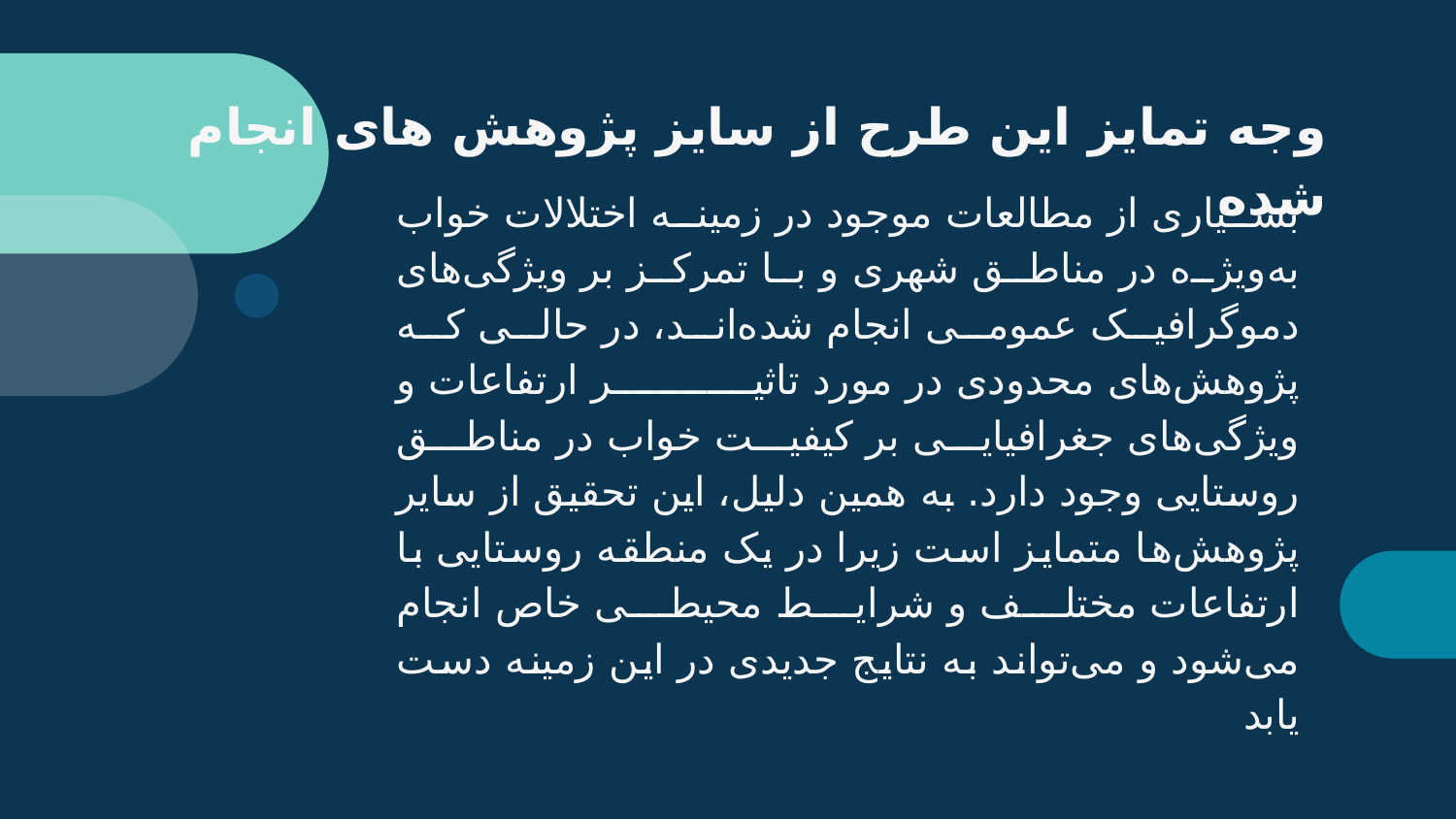

# وجه تمایز این طرح از سایز پژوهش های انجام شده
بسیاری از مطالعات موجود در زمینه اختلالات خواب به‌ویژه در مناطق شهری و با تمرکز بر ویژگی‌های دموگرافیک عمومی انجام شده‌اند، در حالی که پژوهش‌های محدودی در مورد تاثیر ارتفاعات و ویژگی‌های جغرافیایی بر کیفیت خواب در مناطق روستایی وجود دارد. به همین دلیل، این تحقیق از سایر پژوهش‌ها متمایز است زیرا در یک منطقه روستایی با ارتفاعات مختلف و شرایط محیطی خاص انجام می‌شود و می‌تواند به نتایج جدیدی در این زمینه دست یابد